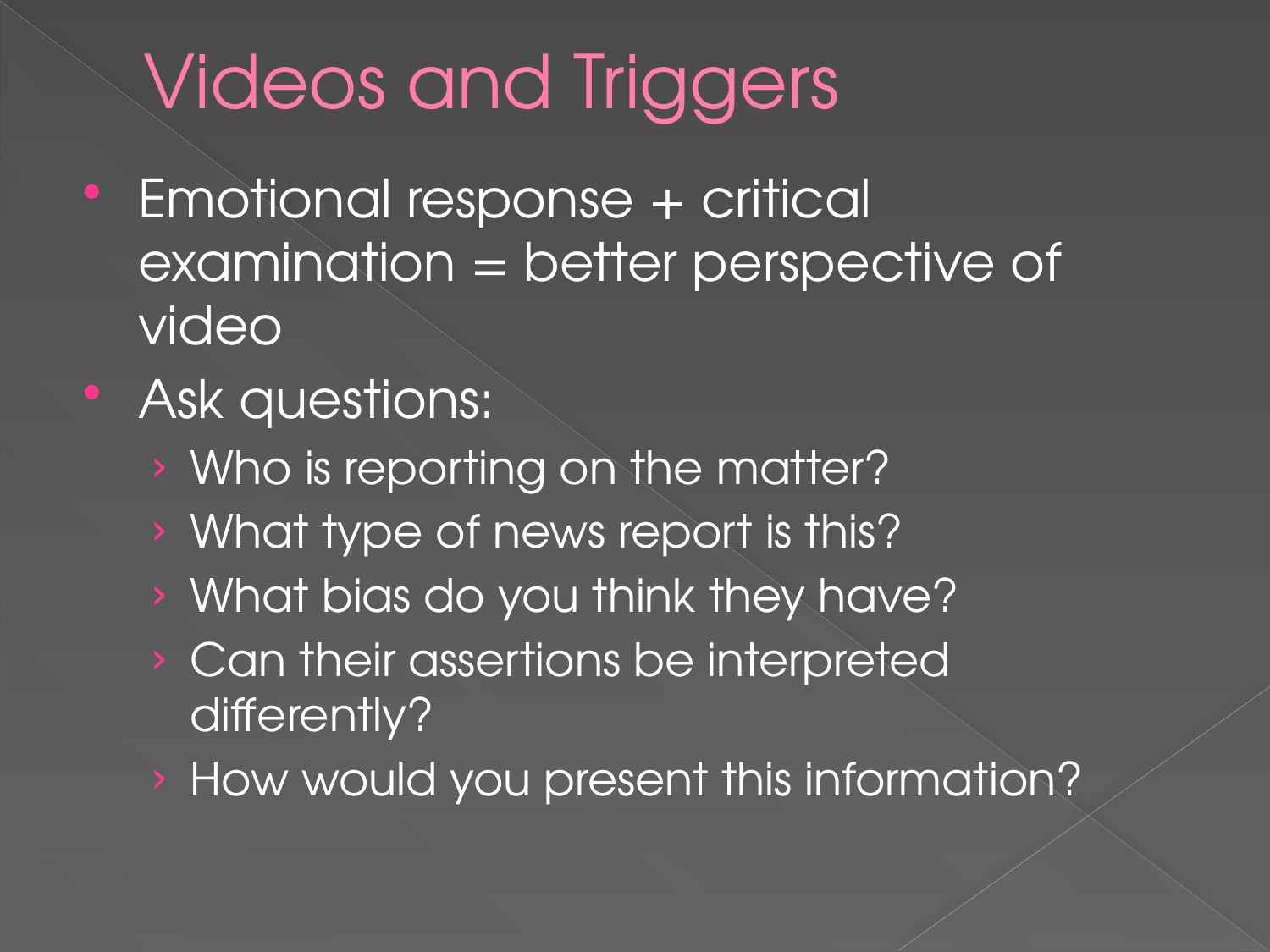

# Videos and Triggers
Emotional response + critical examination = better perspective of video
Ask questions:
Who is reporting on the matter?
What type of news report is this?
What bias do you think they have?
Can their assertions be interpreted differently?
How would you present this information?